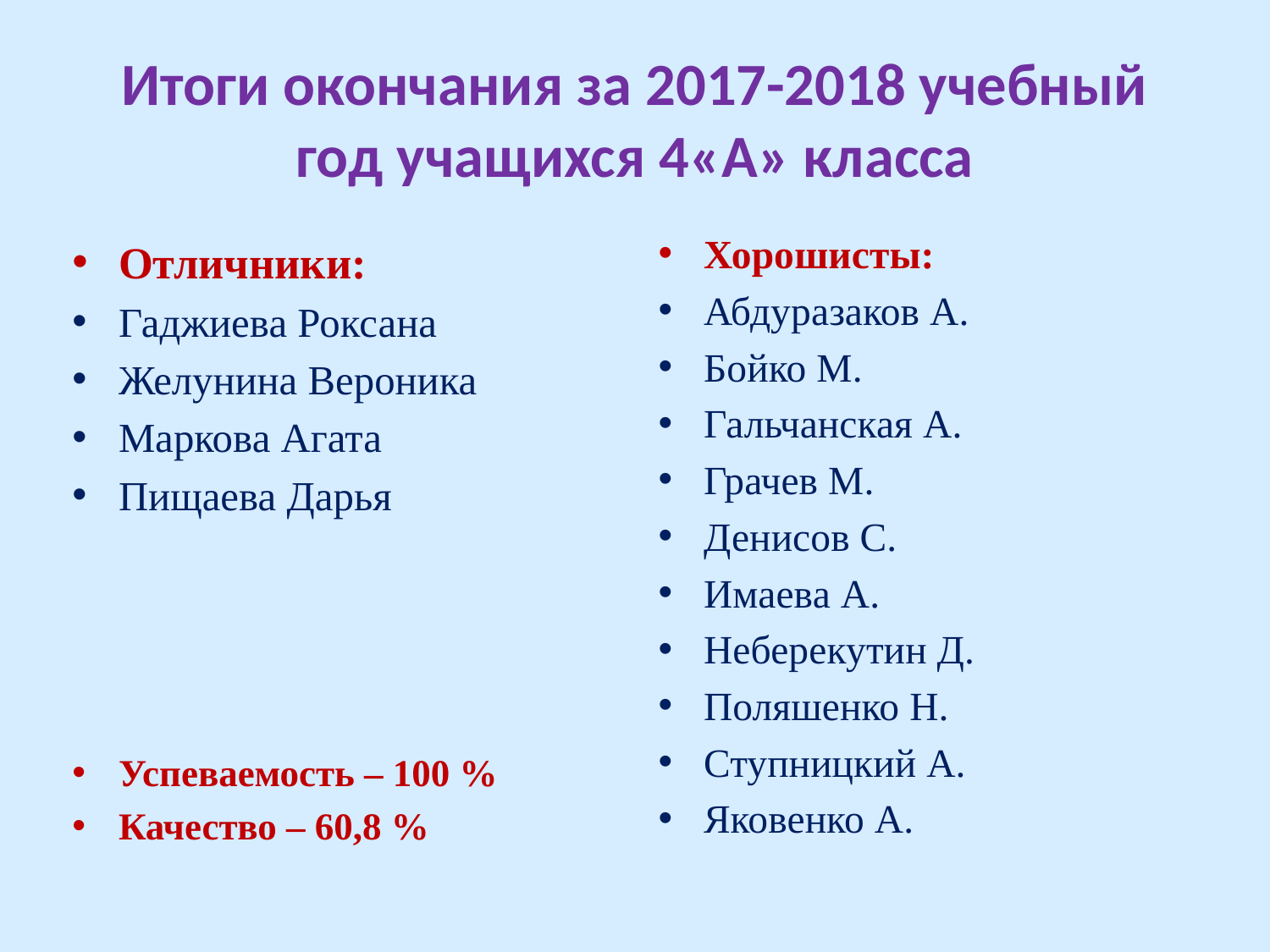

# Итоги окончания за 2017-2018 учебный год учащихся 4«А» класса
Хорошисты:
Абдуразаков А.
Бойко М.
Гальчанская А.
Грачев М.
Денисов С.
Имаева А.
Неберекутин Д.
Поляшенко Н.
Ступницкий А.
Яковенко А.

Отличники:
Гаджиева Роксана
Желунина Вероника
Маркова Агата
Пищаева Дарья

Успеваемость – 100 %
Качество – 60,8 %